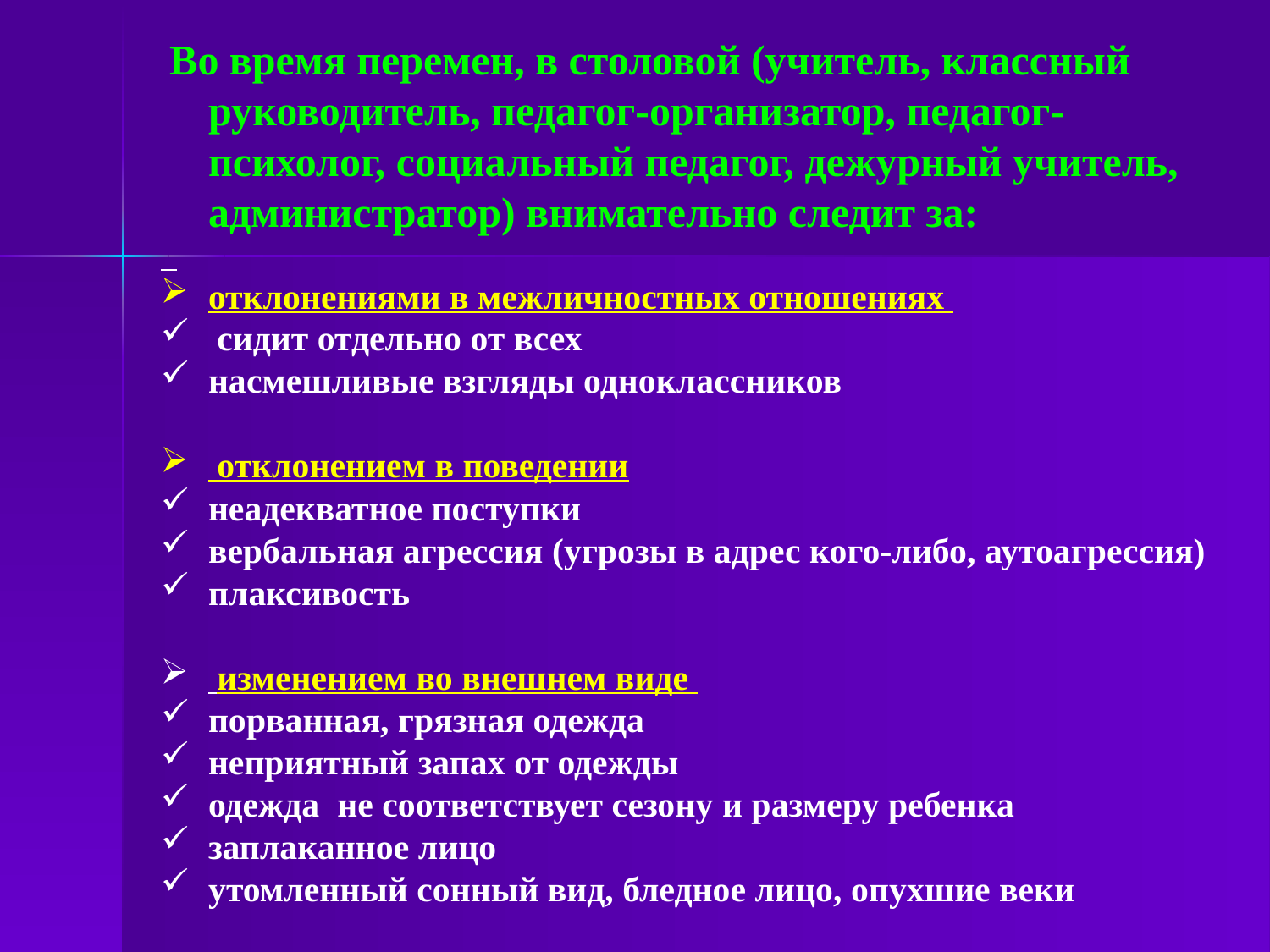

Во время перемен, в столовой (учитель, классный руководитель, педагог-организатор, педагог-психолог, социальный педагог, дежурный учитель, администратор) внимательно следит за:

отклонениями в межличностных отношениях
 сидит отдельно от всех
насмешливые взгляды одноклассников

 отклонением в поведении
неадекватное поступки
вербальная агрессия (угрозы в адрес кого-либо, аутоагрессия)
плаксивость

 изменением во внешнем виде
порванная, грязная одежда
неприятный запах от одежды
одежда  не соответствует сезону и размеру ребенка
заплаканное лицо
утомленный сонный вид, бледное лицо, опухшие веки